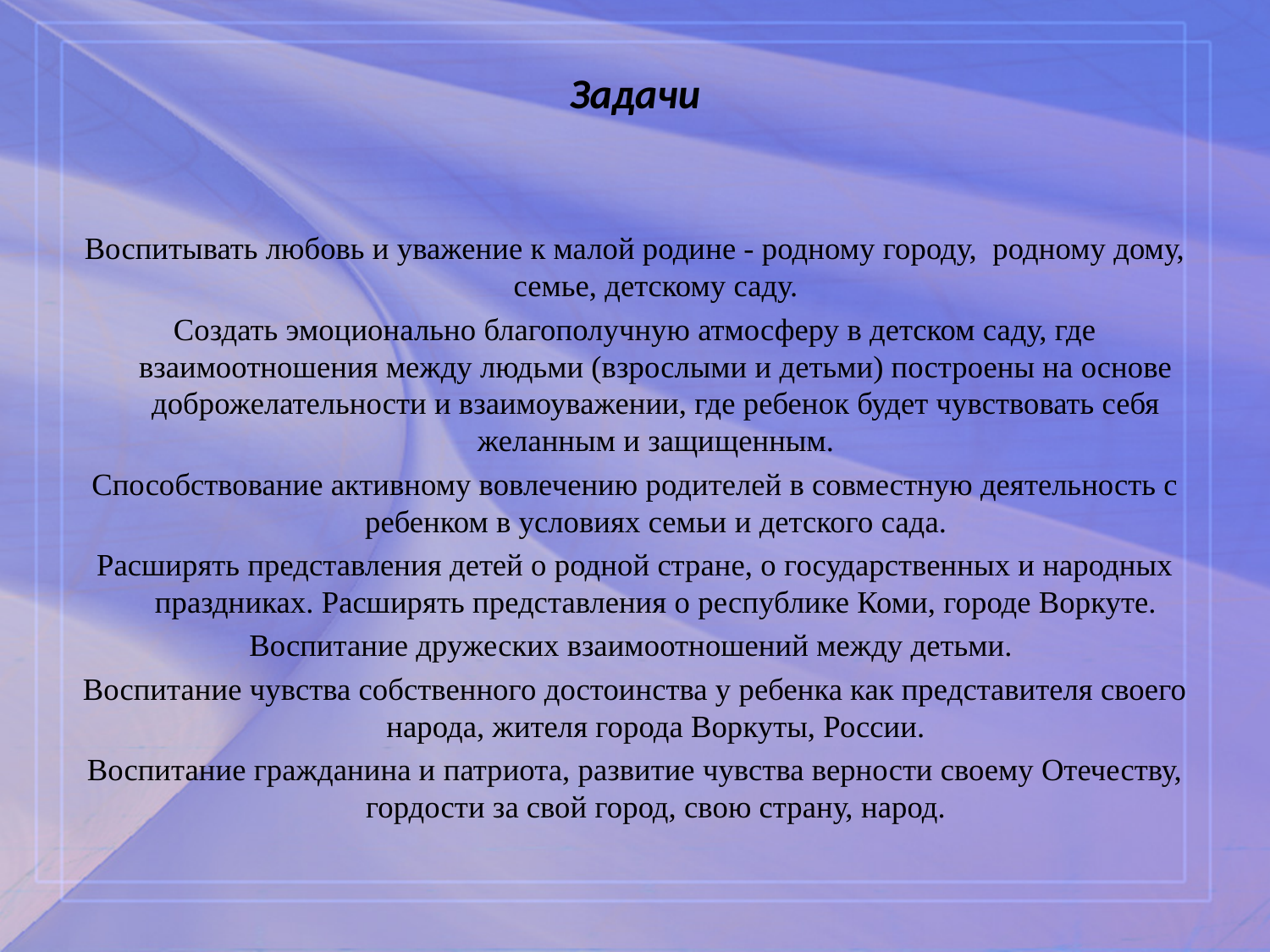

# Задачи
Воспитывать любовь и уважение к малой родине - родному городу,  родному дому, семье, детскому саду.
Создать эмоционально благополучную атмосферу в детском саду, где взаимоотношения между людьми (взрослыми и детьми) построены на основе доброжелательности и взаимоуважении, где ребенок будет чувствовать себя желанным и защищенным.
Способствование активному вовлечению родителей в совместную деятельность с ребенком в условиях семьи и детского сада.
Расширять представления детей о родной стране, о государственных и народных праздниках. Расширять представления о республике Коми, городе Воркуте.
Воспитание дружеских взаимоотношений между детьми.
Воспитание чувства собственного достоинства у ребенка как представителя своего народа, жителя города Воркуты, России.
Воспитание гражданина и патриота, развитие чувства верности своему Отечеству, гордости за свой город, свою страну, народ.